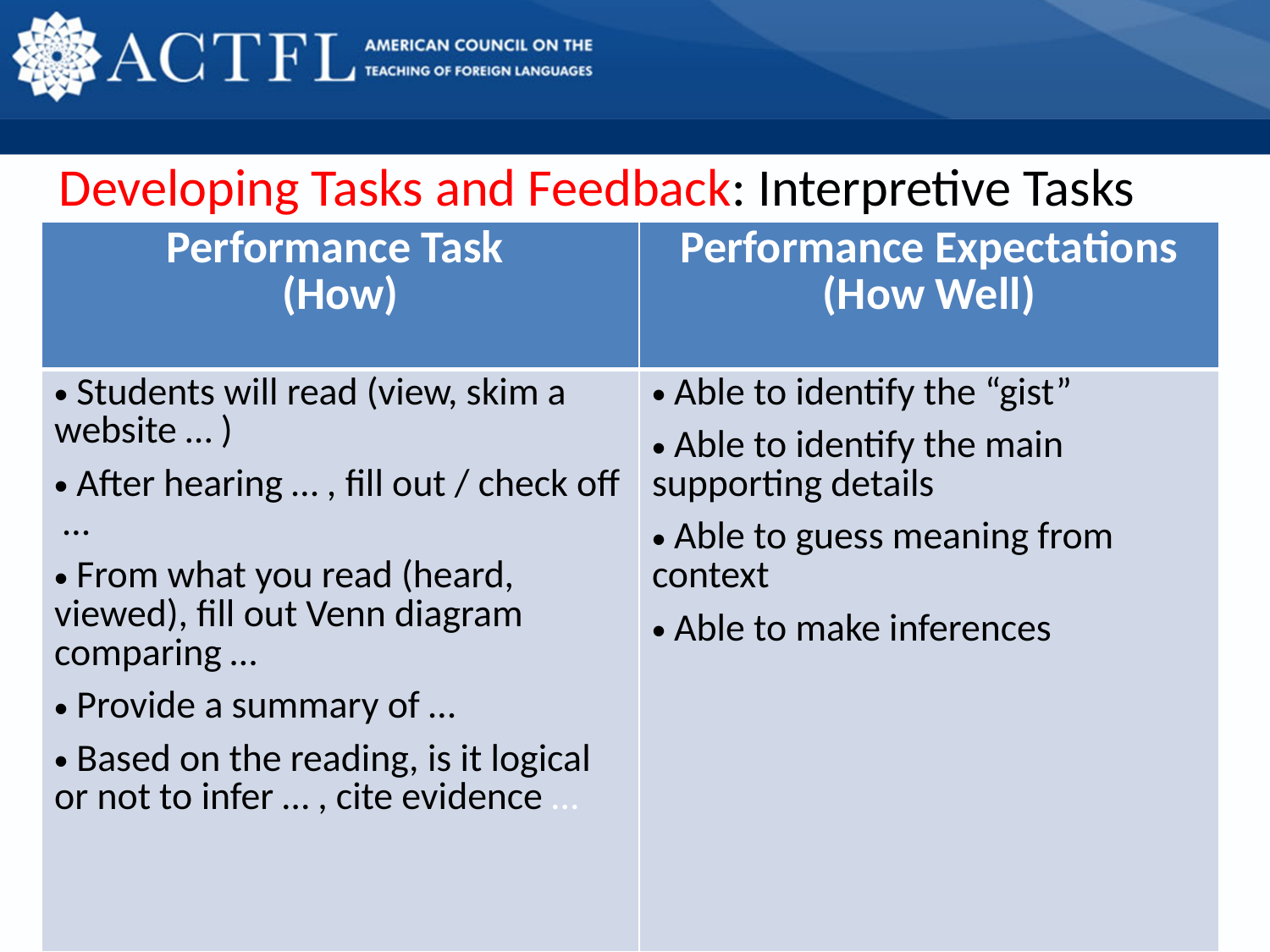

# Developing Tasks and Feedback: Interpretive Tasks

| Performance Task (How) | Performance Expectations (How Well) |
| --- | --- |
| Students will read (view, skim a website … ) After hearing … , fill out / check off … From what you read (heard, viewed), fill out Venn diagram comparing … Provide a summary of … Based on the reading, is it logical or not to infer … , cite evidence … | Able to identify the “gist” Able to identify the main supporting details Able to guess meaning from context Able to make inferences |
31